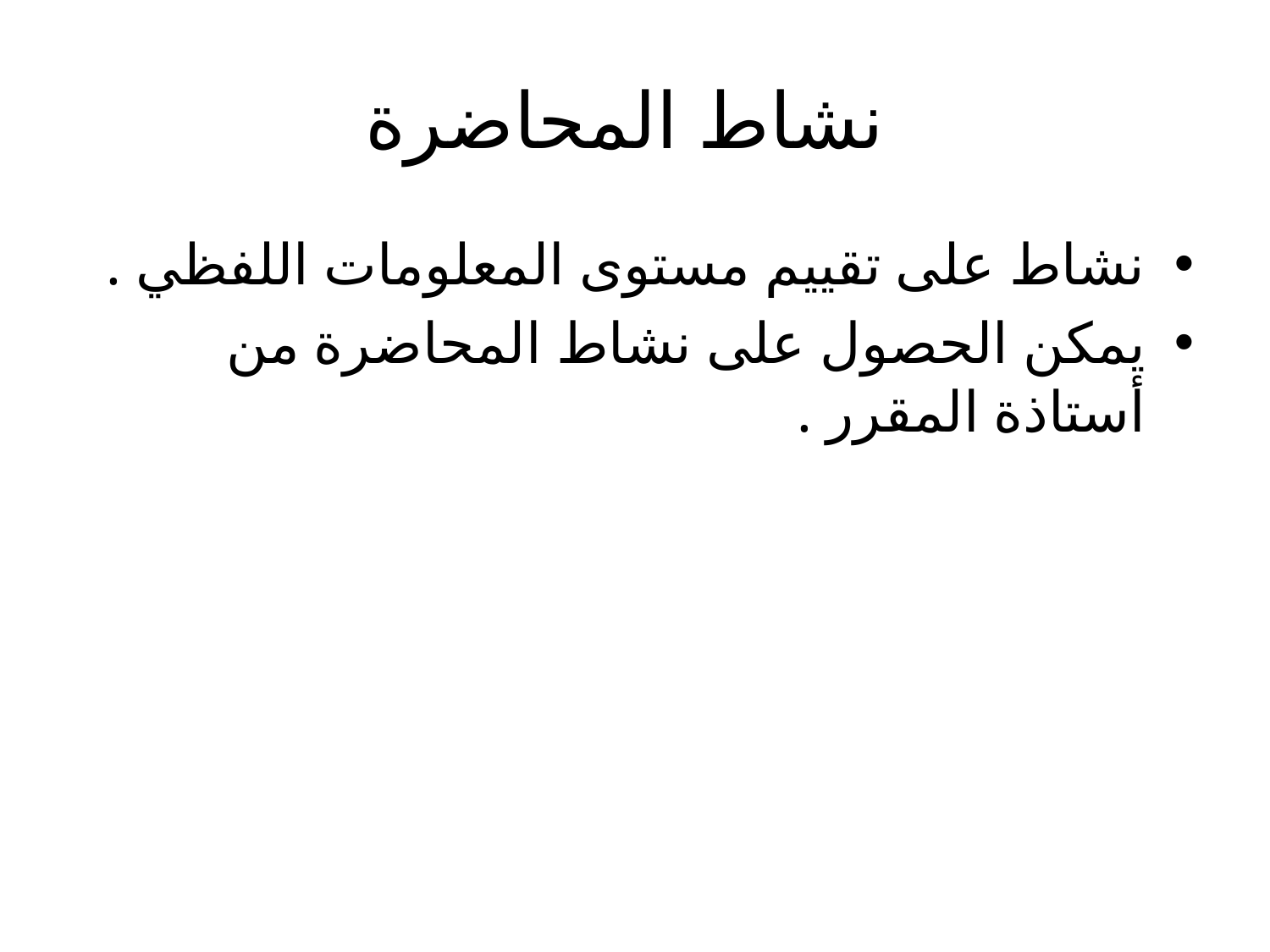

# نشاط المحاضرة
نشاط على تقييم مستوى المعلومات اللفظي .
يمكن الحصول على نشاط المحاضرة من أستاذة المقرر .